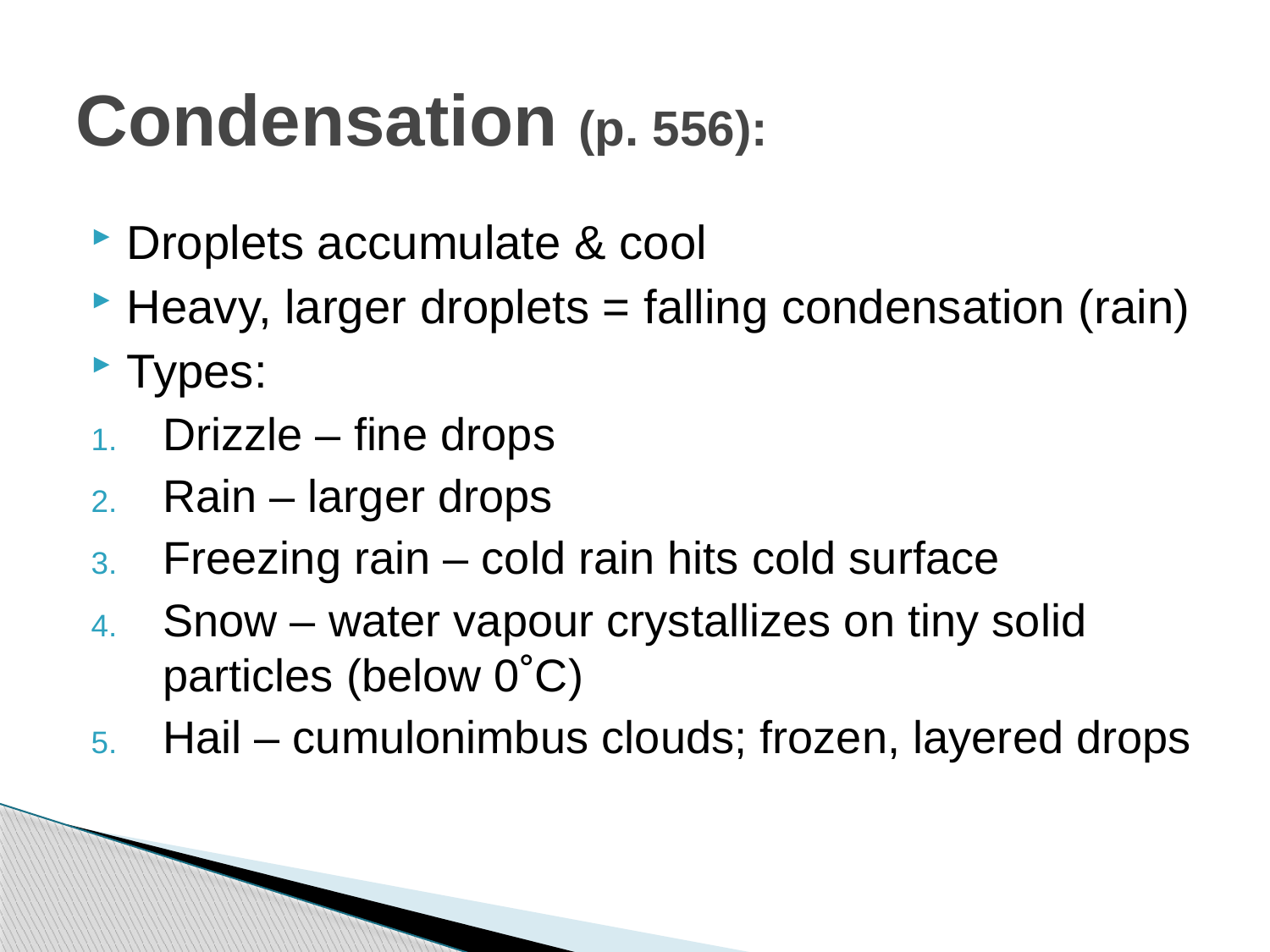

# Condensation (p. 556):
Droplets accumulate & cool
Heavy, larger droplets = falling condensation (rain)
Types:
Drizzle – fine drops
Rain – larger drops
Freezing rain – cold rain hits cold surface
Snow – water vapour crystallizes on tiny solid particles (below 0˚C)
Hail – cumulonimbus clouds; frozen, layered drops